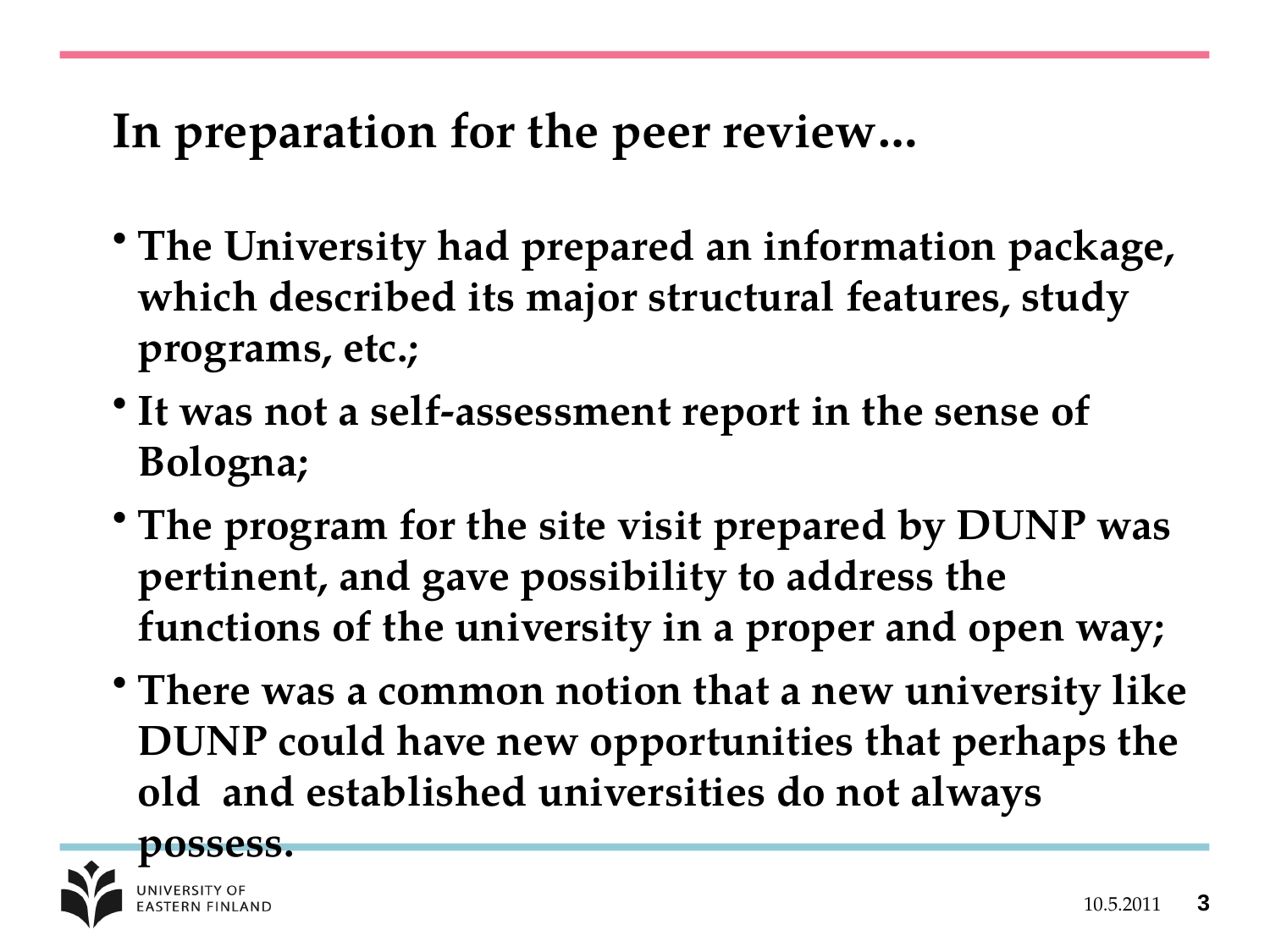

# In preparation for the peer review…
The University had prepared an information package,  which described its major structural features, study programs, etc.;
It was not a self-assessment report in the sense of Bologna;
The program for the site visit prepared by DUNP was pertinent, and gave possibility to address the functions of the university in a proper and open way;
There was a common notion that a new university like DUNP could have new opportunities that perhaps the old  and established universities do not always possess.
10.5.2011
3